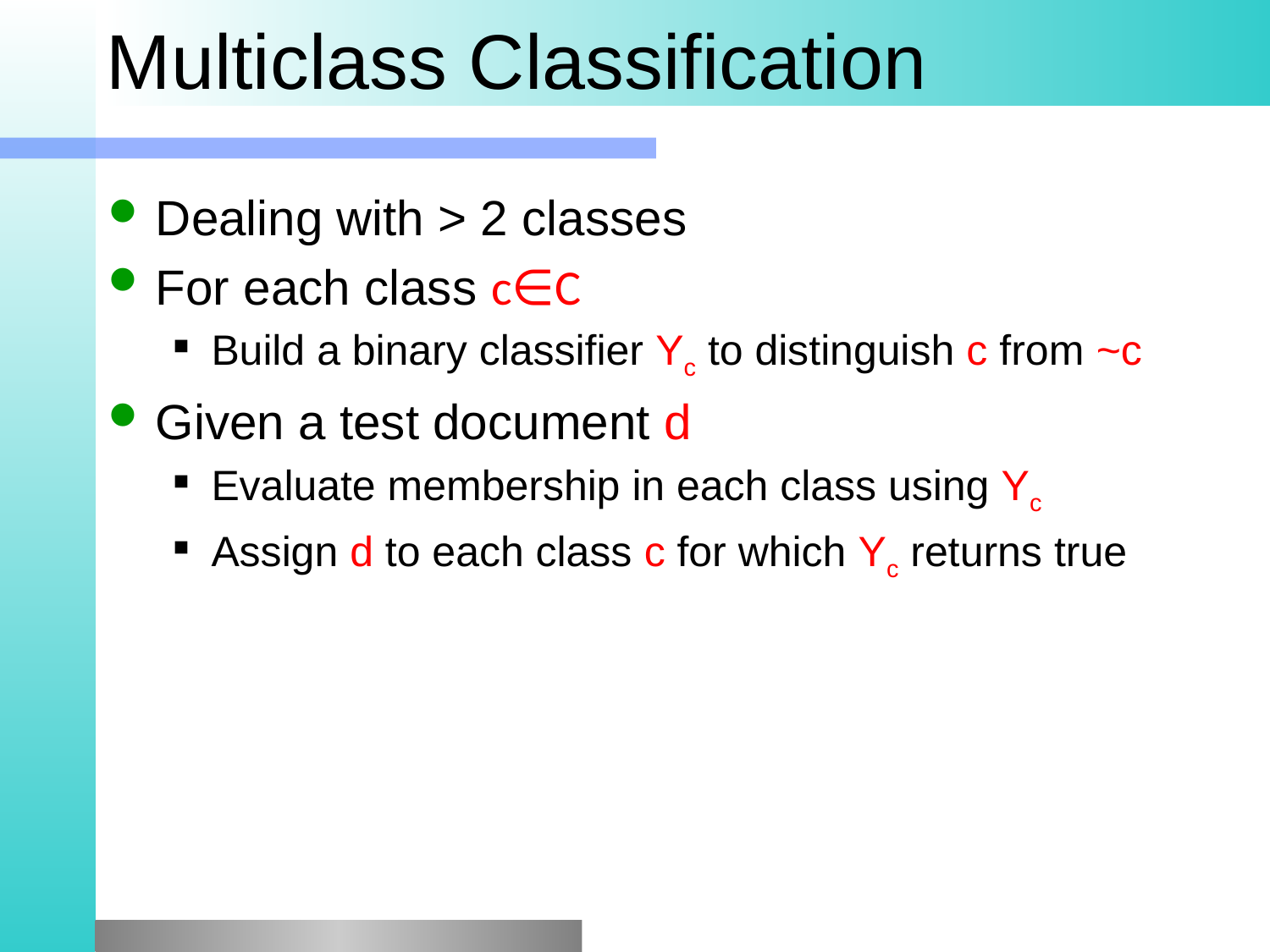

# Multiclass Classification
Dealing with > 2 classes
For each class c∈C
Build a binary classifier Yc to distinguish c from ~c
Given a test document d
Evaluate membership in each class using Yc
Assign d to each class c for which Yc returns true